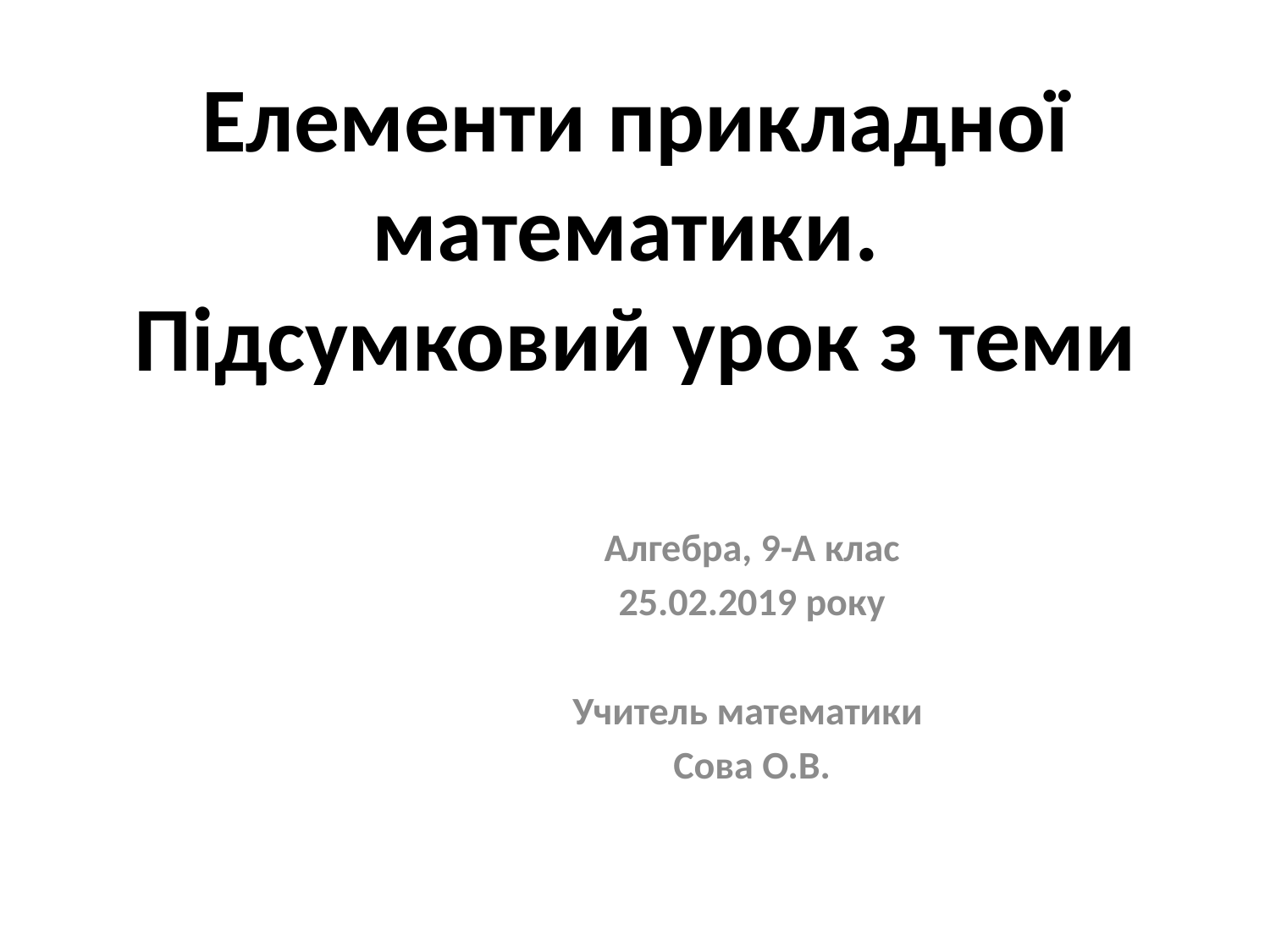

# Елементи прикладної математики. Підсумковий урок з теми
Алгебра, 9-А клас
25.02.2019 року

Учитель математики
Сова О.В.